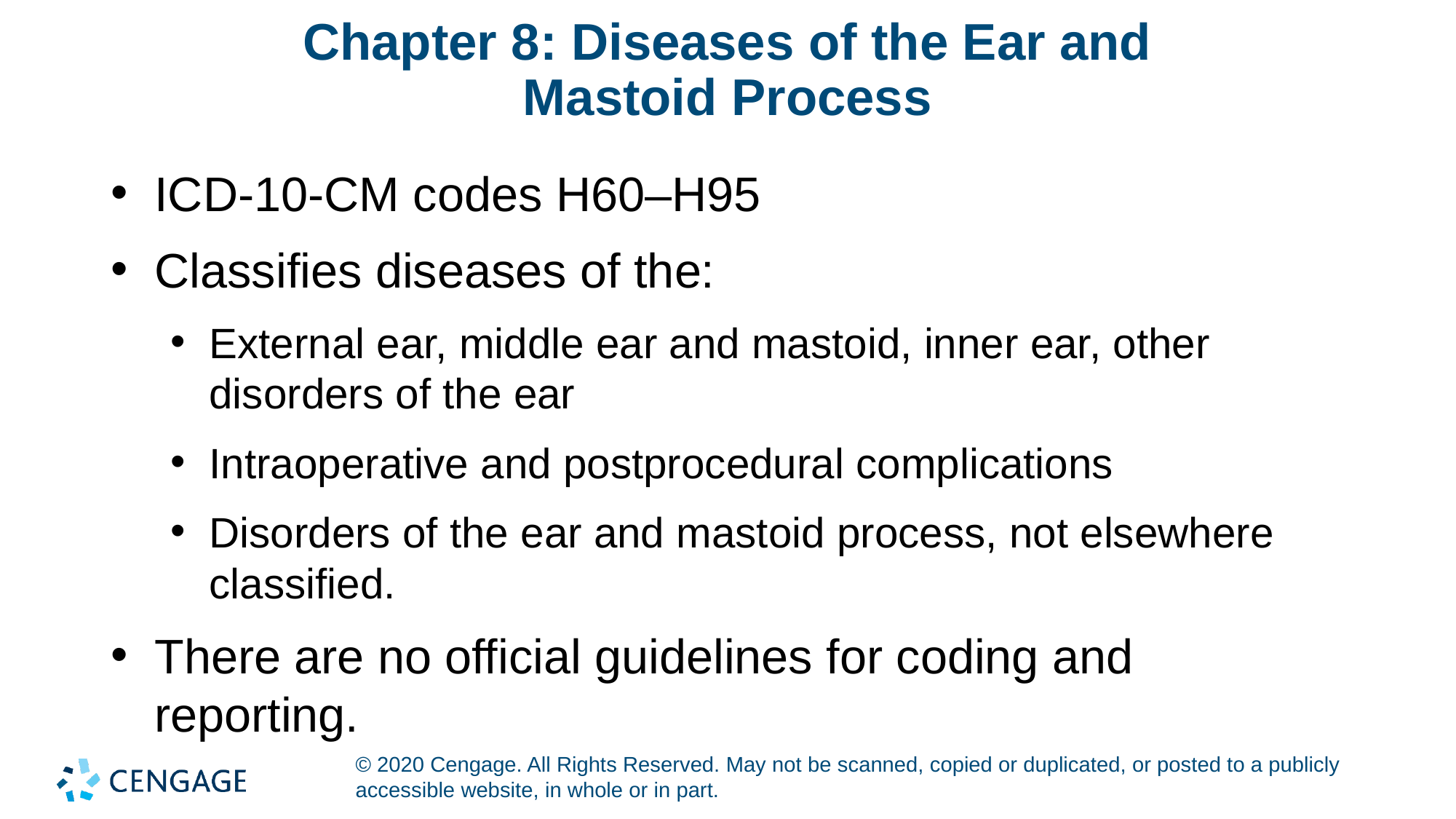

# Chapter 8: Diseases of the Ear and Mastoid Process
ICD-10-CM codes H60–H95
Classifies diseases of the:
External ear, middle ear and mastoid, inner ear, other disorders of the ear
Intraoperative and postprocedural complications
Disorders of the ear and mastoid process, not elsewhere classified.
There are no official guidelines for coding and reporting.